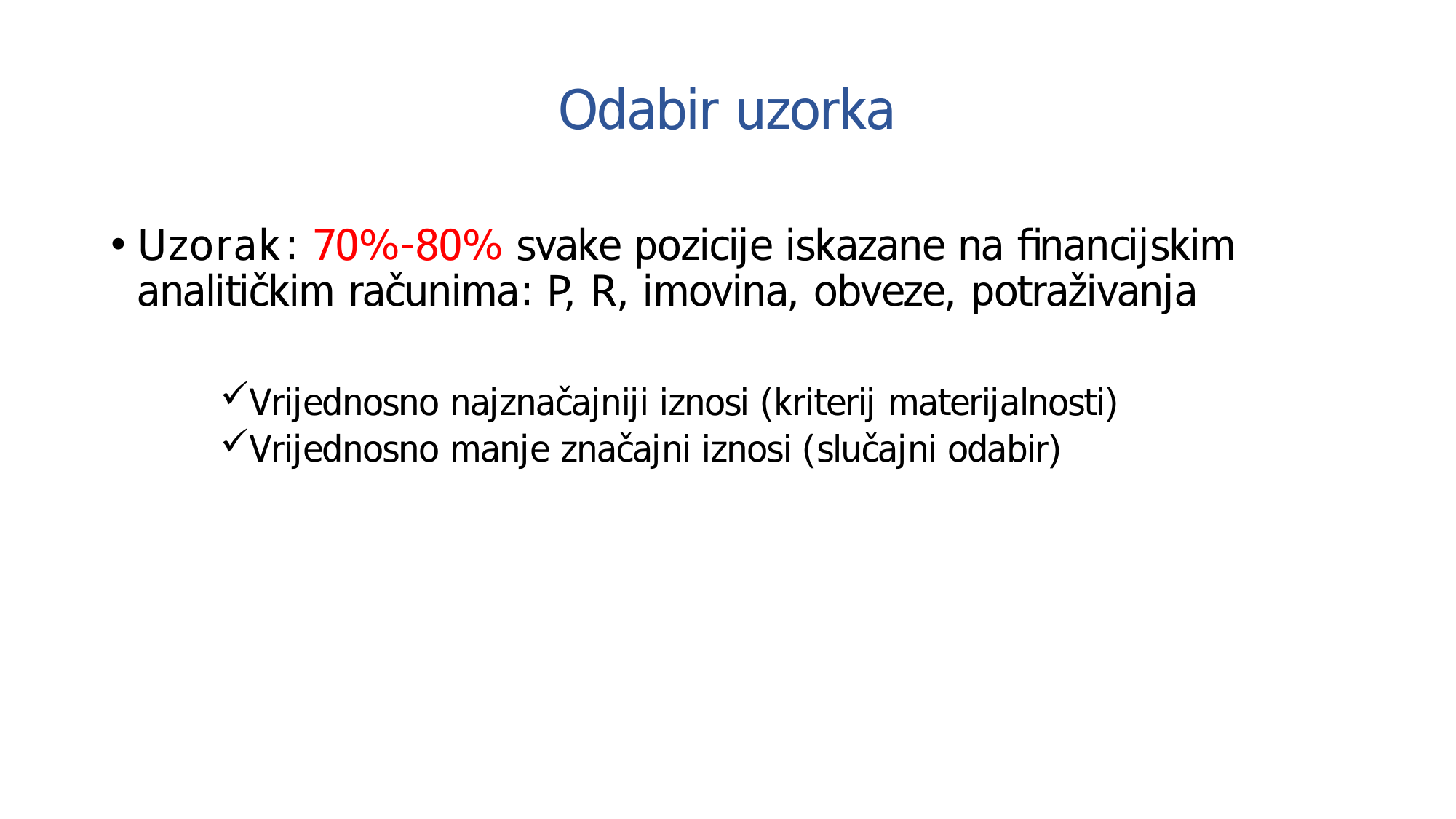

# Odabir uzorka
Uzorak: 70%-80% svake pozicije iskazane na financijskim analitičkim računima: P, R, imovina, obveze, potraživanja

Vrijednosno najznačajniji iznosi (kriterij materijalnosti)
Vrijednosno manje značajni iznosi (slučajni odabir)